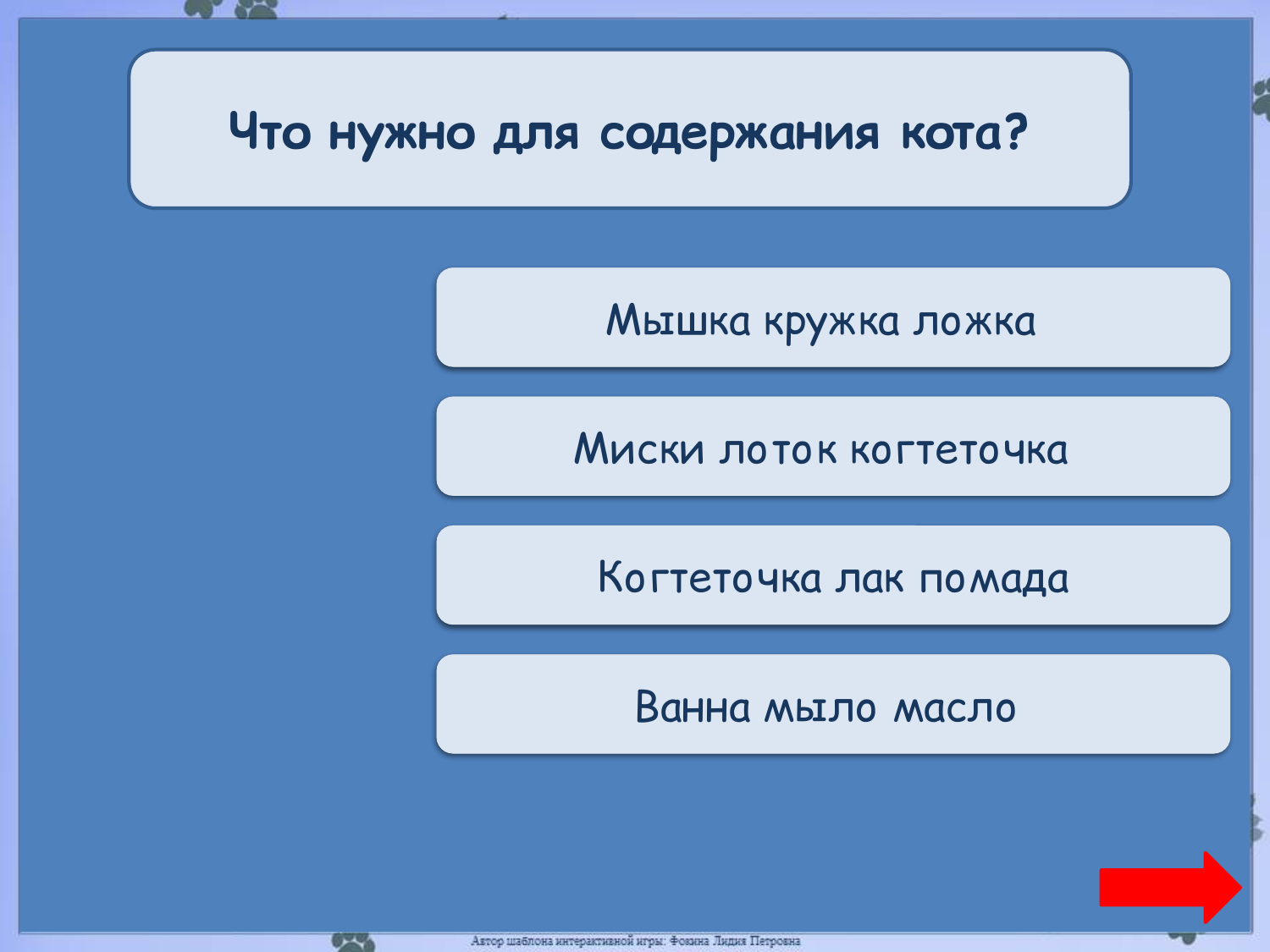

Что нужно для содержания кота?

Переход хода
Мышка кружка ложка

Верно + 1
Миски лоток когтеточка

Переход хода
Когтеточка лак помада

Переход хода
Ванна мыло масло